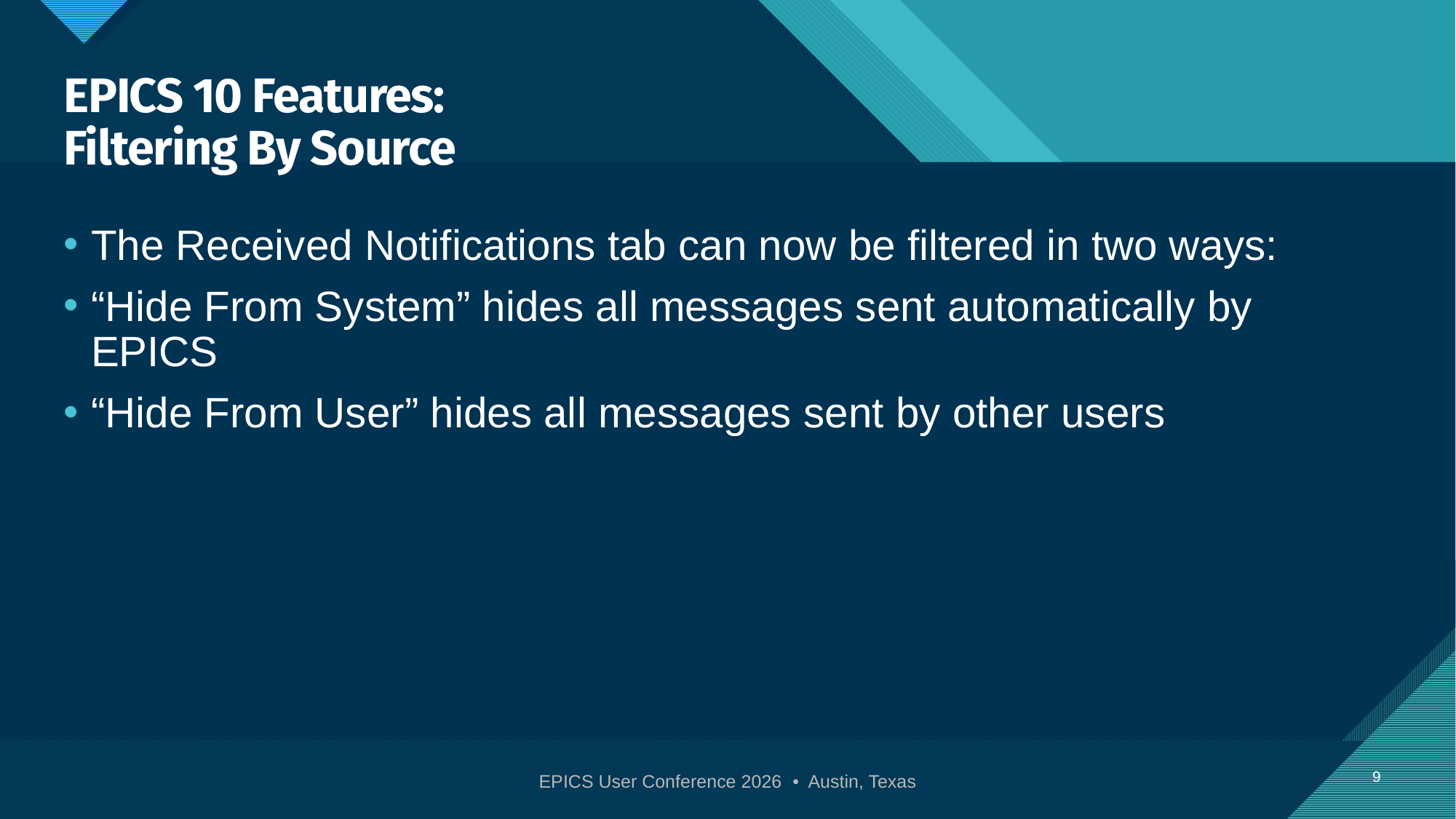

# EPICS 10 Features: Filtering By Source
The Received Notifications tab can now be filtered in two ways:
“Hide From System” hides all messages sent automatically by EPICS
“Hide From User” hides all messages sent by other users
9
EPICS User Conference 2026  •  Austin, Texas